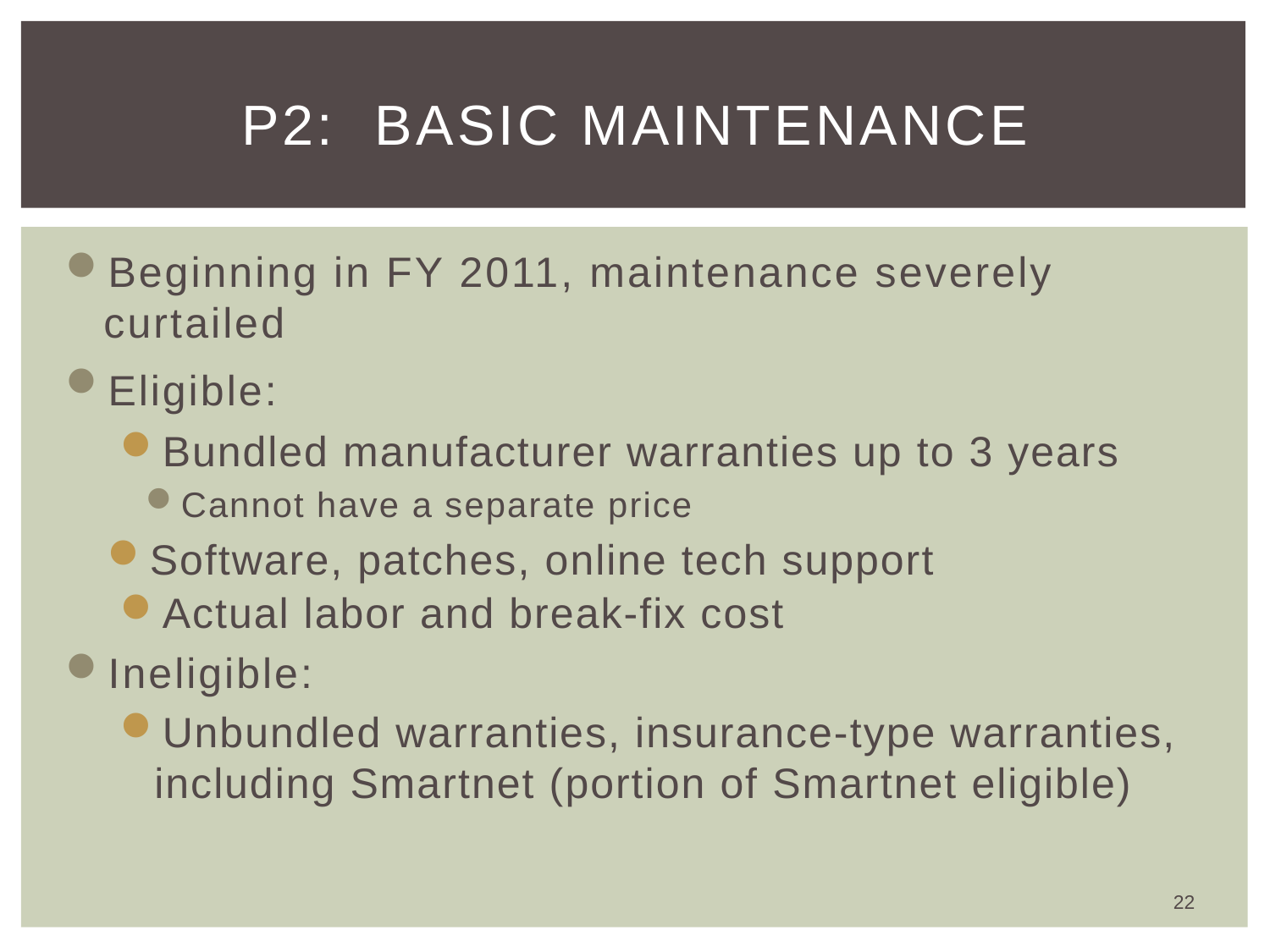

# P2:  Basic Maintenance
Beginning in FY 2011, maintenance severely curtailed
Eligible:
Bundled manufacturer warranties up to 3 years
Cannot have a separate price
Software, patches, online tech support
Actual labor and break-fix cost
Ineligible:
Unbundled warranties, insurance-type warranties, including Smartnet (portion of Smartnet eligible)

22